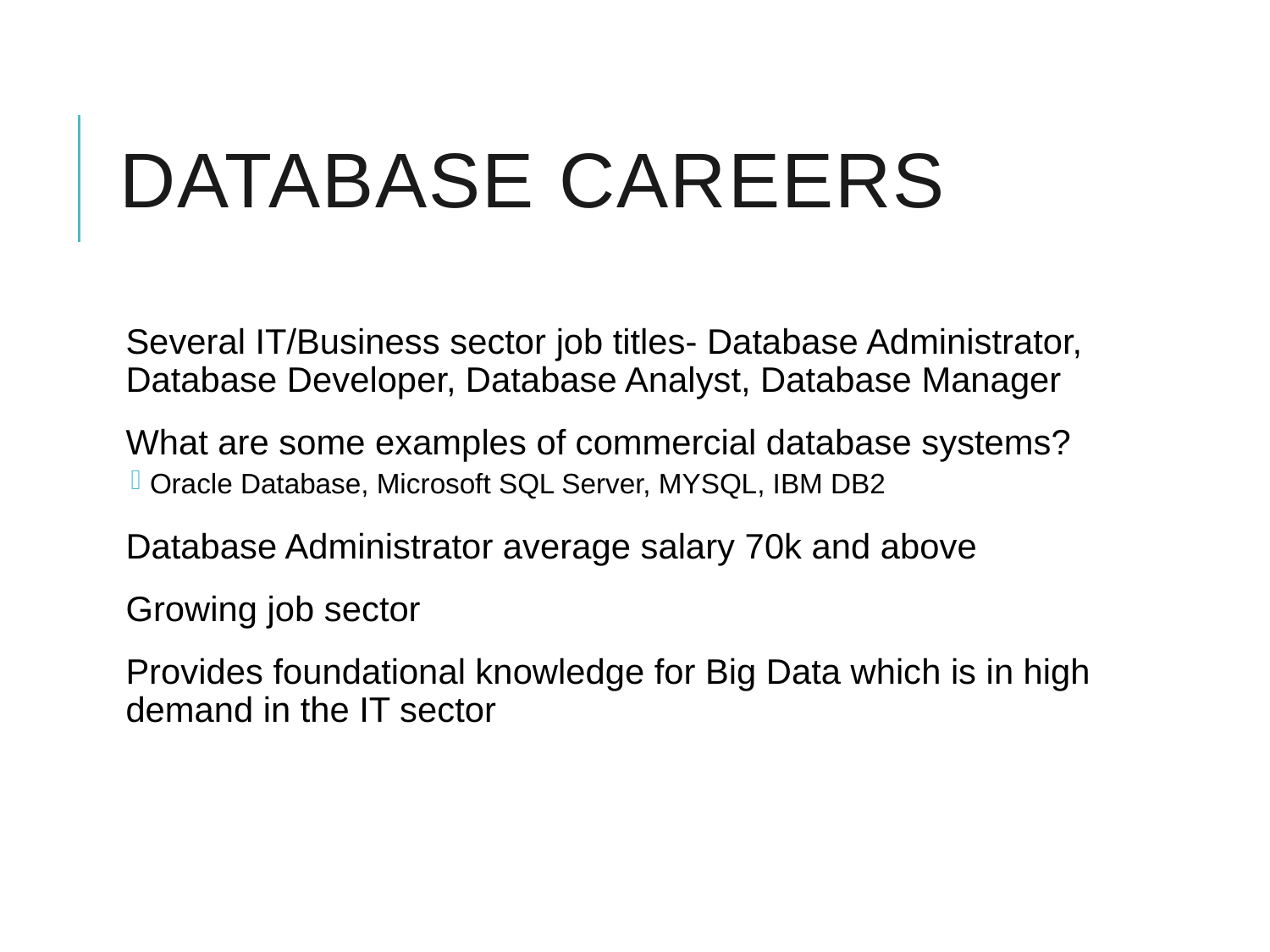

# Database Careers
Several IT/Business sector job titles- Database Administrator, Database Developer, Database Analyst, Database Manager
What are some examples of commercial database systems?
Oracle Database, Microsoft SQL Server, MYSQL, IBM DB2
Database Administrator average salary 70k and above
Growing job sector
Provides foundational knowledge for Big Data which is in high demand in the IT sector